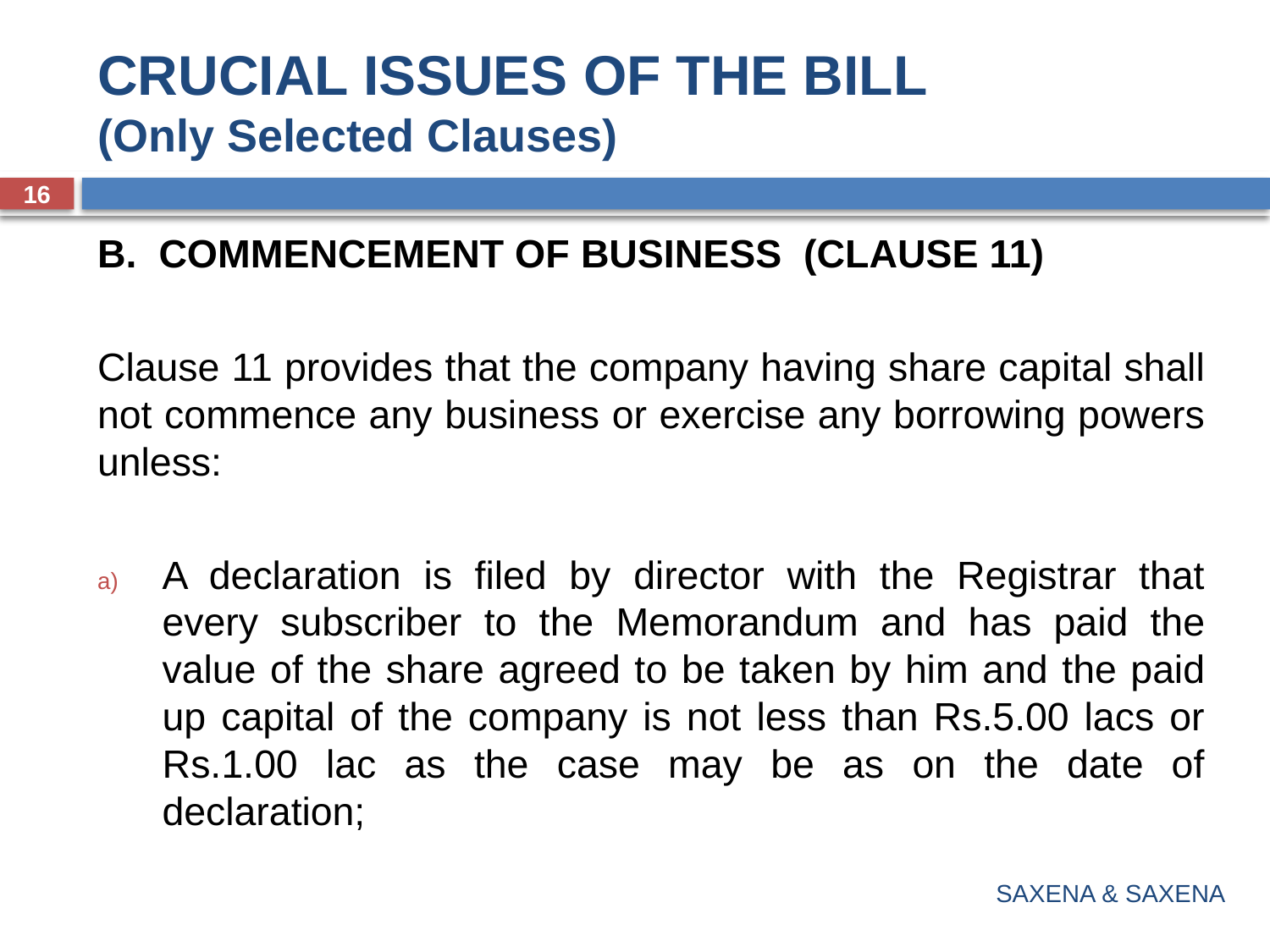

# CRUCIAL ISSUES OF THE BILL (Only Selected Clauses)
16
B.  COMMENCEMENT OF BUSINESS  (CLAUSE 11)

Clause 11 provides that the company having share capital shall not commence any business or exercise any borrowing powers unless:

A declaration is filed by director with the Registrar that every subscriber to the Memorandum and has paid the value of the share agreed to be taken by him and the paid up capital of the company is not less than Rs.5.00 lacs or Rs.1.00 lac as the case may be as on the date of declaration;

SAXENA & SAXENA